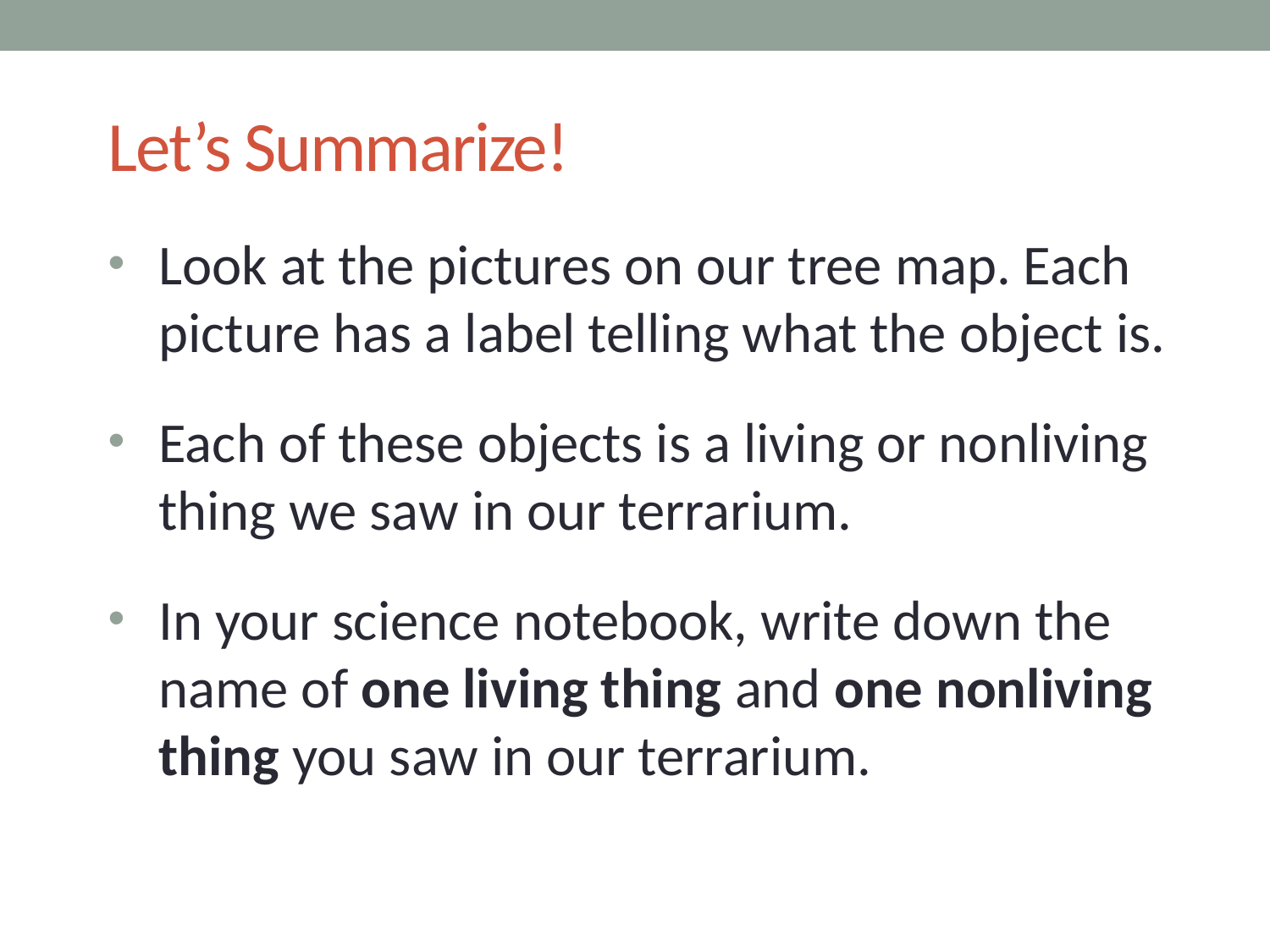

# Let’s Summarize!
Look at the pictures on our tree map. Each picture has a label telling what the object is.
Each of these objects is a living or nonliving thing we saw in our terrarium.
In your science notebook, write down the name of one living thing and one nonliving thing you saw in our terrarium.